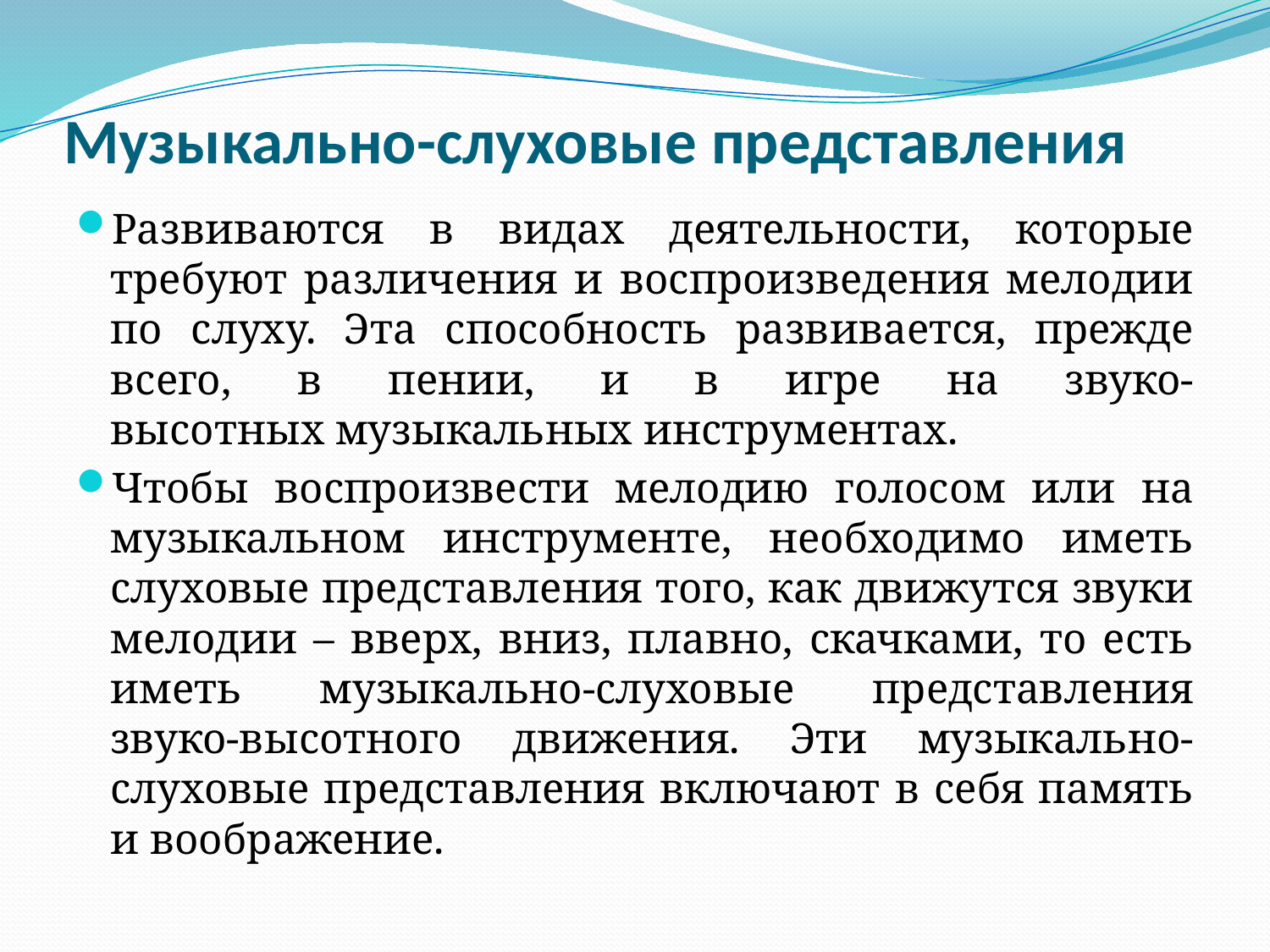

# Музыкально-слуховые представления
Развиваются в видах деятельности, которые требуют различения и воспроизведения мелодии по слуху. Эта способность развивается, прежде всего, в пении, и в игре на звуко-высотных музыкальных инструментах.
Чтобы воспроизвести мелодию голосом или на музыкальном инструменте, необходимо иметь слуховые представления того, как движутся звуки мелодии – вверх, вниз, плавно, скачками, то есть иметь музыкально-слуховые представления звуко-высотного движения. Эти музыкально-слуховые представления включают в себя память и воображение.